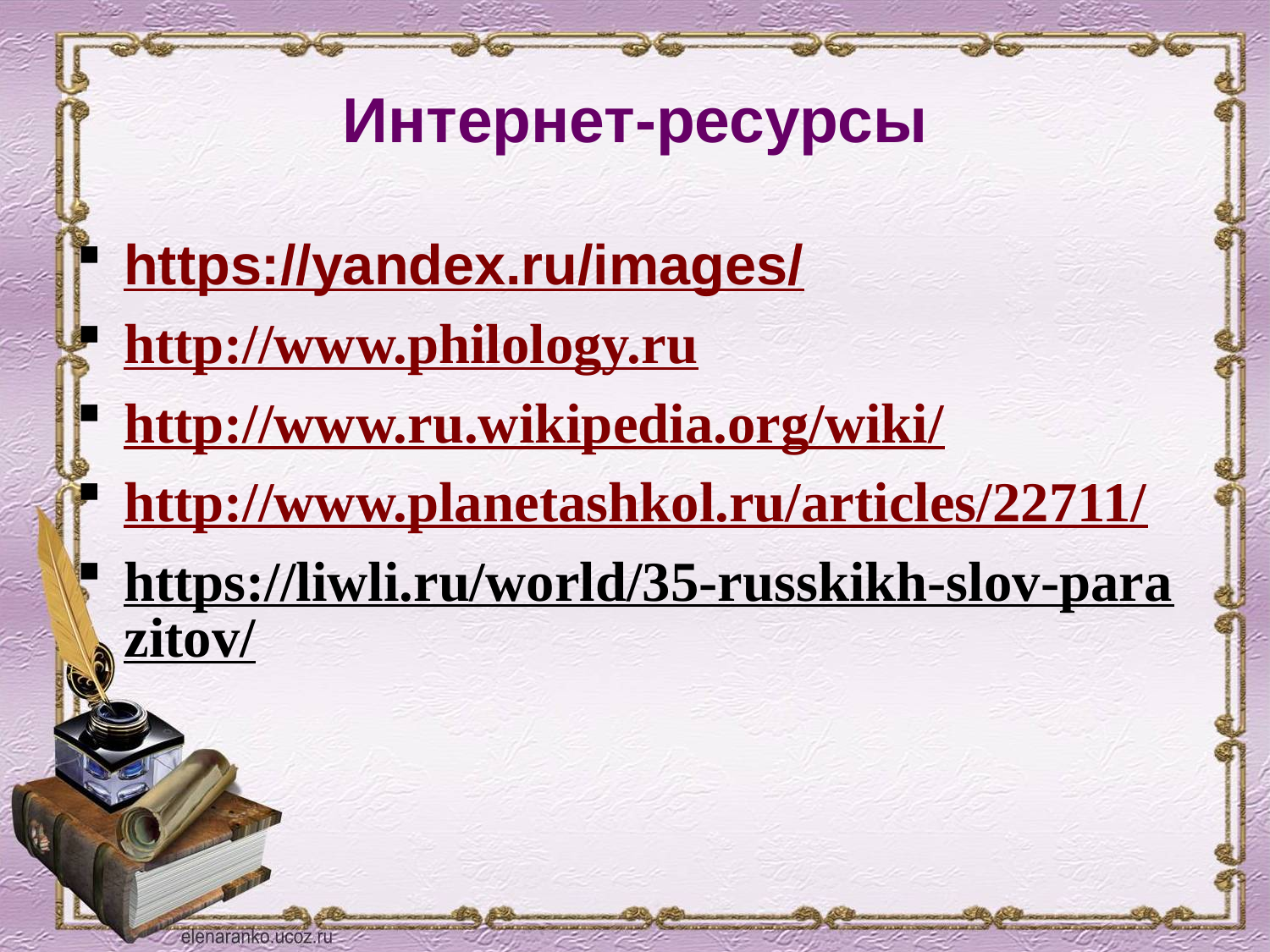

# Интернет-ресурсы
https://yandex.ru/images/
http://www.philology.ru
http://www.ru.wikipedia.org/wiki/
http://www.planetashkol.ru/articles/22711/
https://liwli.ru/world/35-russkikh-slov-parazitov/